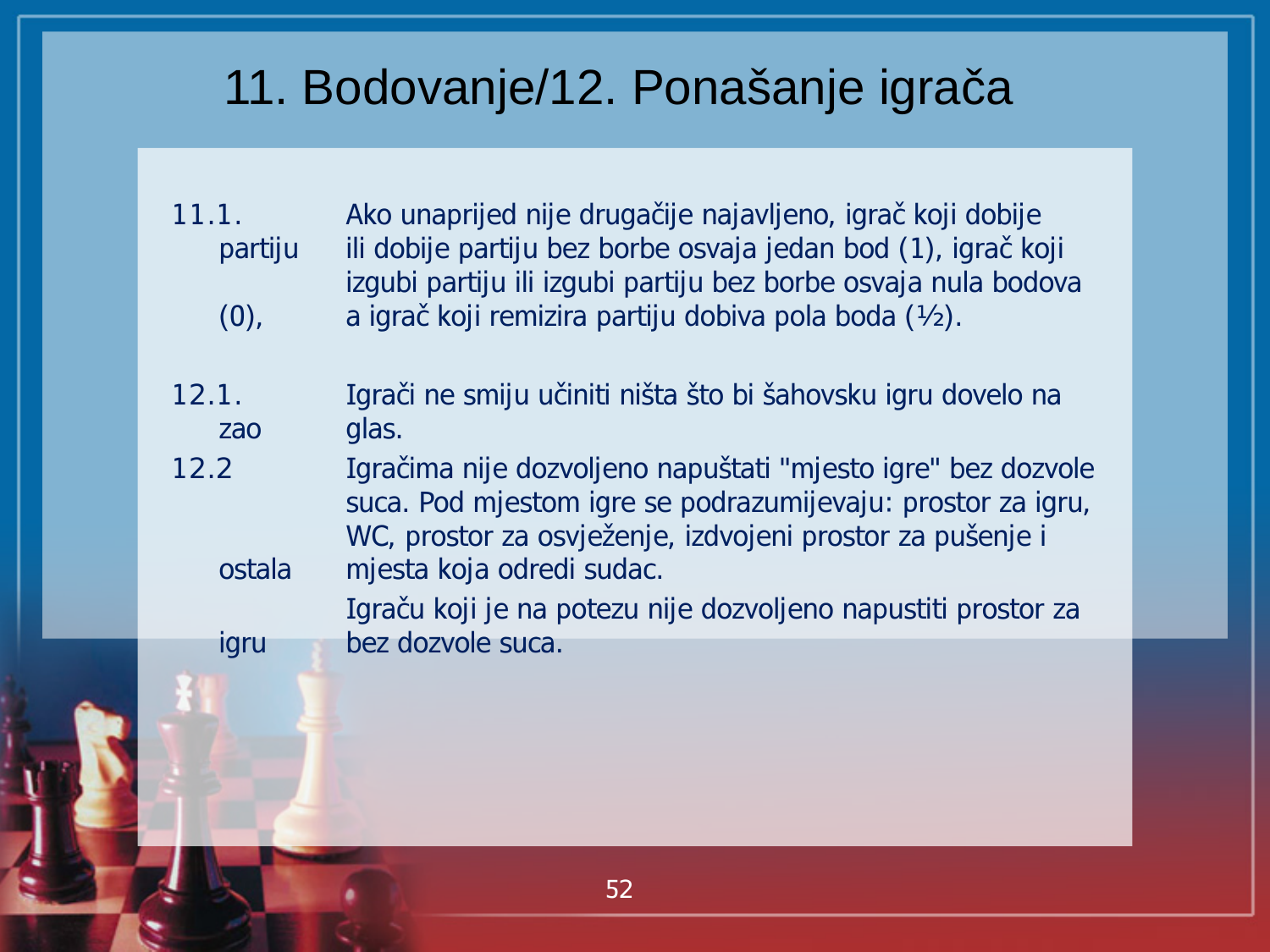

# 11. Bodovanje/12. Ponašanje igrača
11.1.	Ako unaprijed nije drugačije najavljeno, igrač koji dobije partiju 	ili dobije partiju bez borbe osvaja jedan bod (1), igrač koji 	izgubi partiju ili izgubi partiju bez borbe osvaja nula bodova (0), 	a igrač koji remizira partiju dobiva pola boda (½).

12.1.	Igrači ne smiju učiniti ništa što bi šahovsku igru dovelo na zao 	glas.
12.2	Igračima nije dozvoljeno napuštati "mjesto igre" bez dozvole 	suca. Pod mjestom igre se podrazumijevaju: prostor za igru, 	WC, prostor za osvježenje, izdvojeni prostor za pušenje i ostala 	mjesta koja odredi sudac.
		Igraču koji je na potezu nije dozvoljeno napustiti prostor za igru 	bez dozvole suca.
52